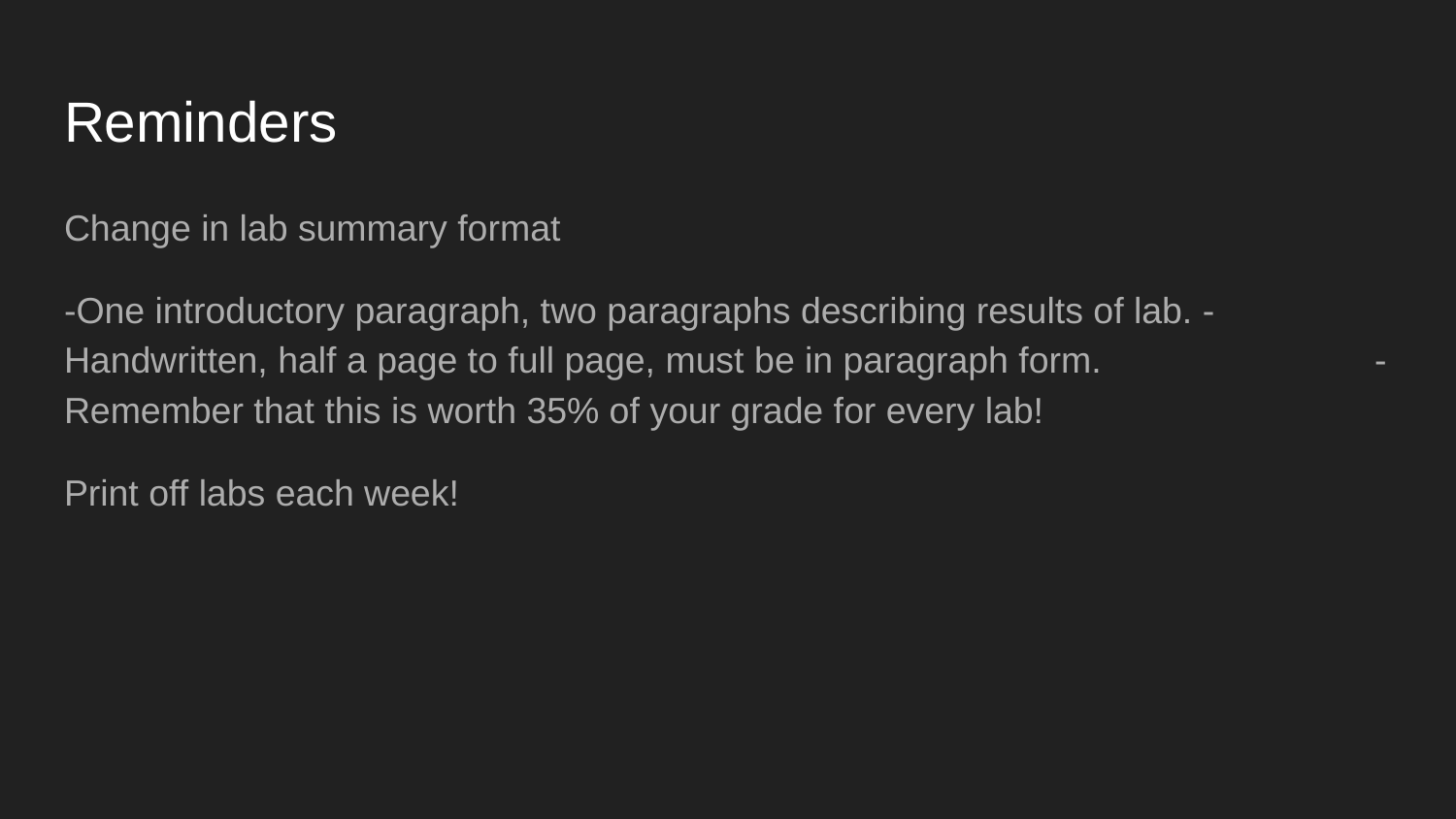

# Reminders
Change in lab summary format
-One introductory paragraph, two paragraphs describing results of lab. -Handwritten, half a page to full page, must be in paragraph form. 		-Remember that this is worth 35% of your grade for every lab!
Print off labs each week!